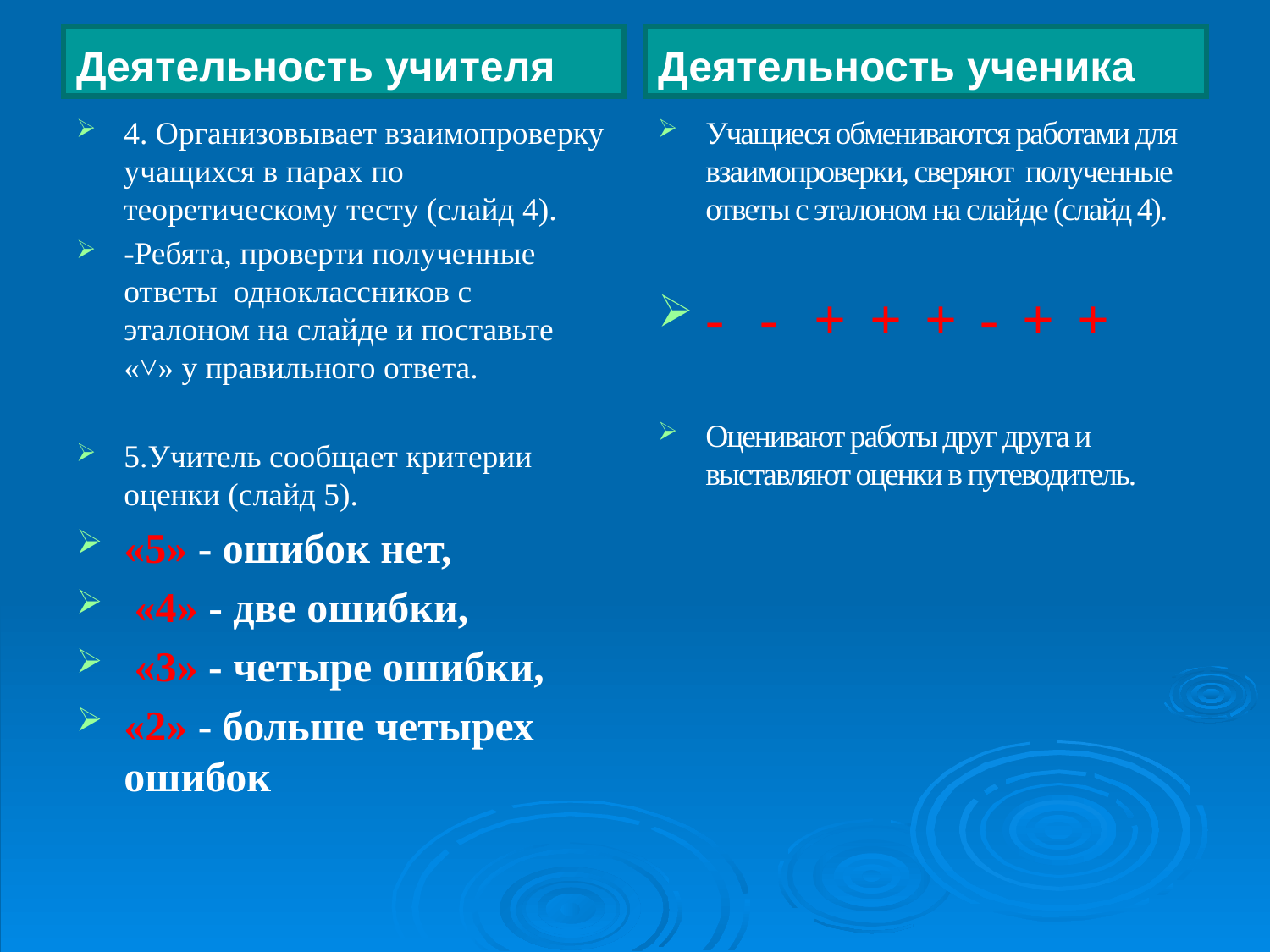

Деятельность учителя
Деятельность ученика
4. Организовывает взаимопроверку учащихся в парах по теоретическому тесту (слайд 4).
-Ребята, проверти полученные ответы  одноклассников с  эталоном на слайде и поставьте «˅» у правильного ответа.

5.Учитель сообщает критерии оценки (слайд 5).
«5» - ошибок нет,
 «4» - две ошибки,
 «3» - четыре ошибки,
«2» - больше четырех ошибок

Учащиеся обмениваются работами для взаимопроверки, сверяют  полученные ответы с эталоном на слайде (слайд 4).

-   -   +  +  +  -  +  +

Оценивают работы друг друга и выставляют оценки в путеводитель.